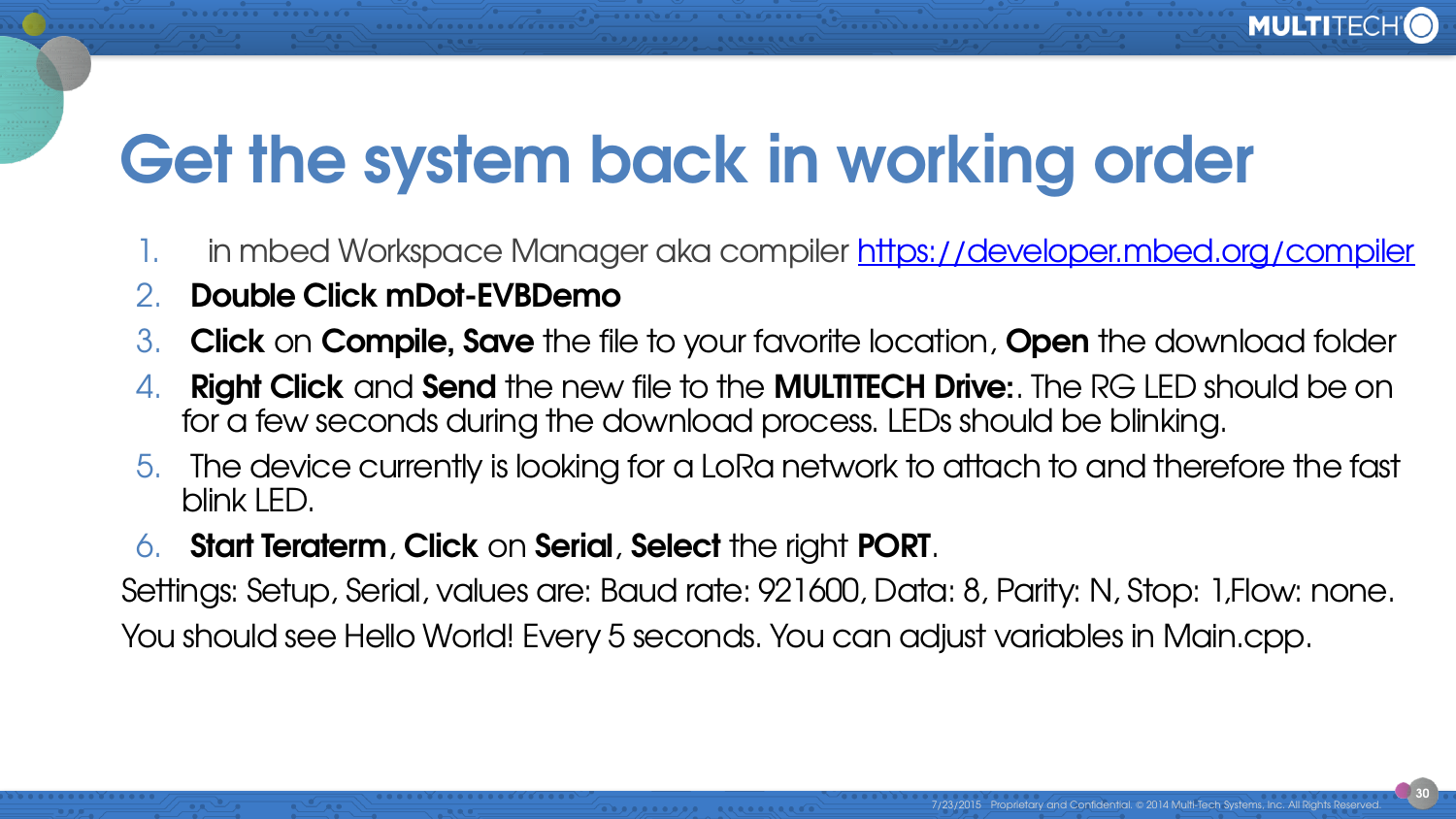

# Get the system back in working order
   in mbed Workspace Manager aka compiler https://developer.mbed.org/compiler
 Double Click mDot-EVBDemo
 Click on Compile, Save the file to your favorite location, Open the download folder
 Right Click and Send the new file to the MULTITECH Drive:. The RG LED should be on for a few seconds during the download process. LEDs should be blinking.
 The device currently is looking for a LoRa network to attach to and therefore the fast blink LED.
 Start Teraterm, Click on Serial, Select the right PORT.
Settings: Setup, Serial, values are: Baud rate: 921600, Data: 8, Parity: N, Stop: 1,Flow: none.
You should see Hello World! Every 5 seconds. You can adjust variables in Main.cpp.
30
7/23/2015
Proprietary and Confidential. © 2014 Multi-Tech Systems, Inc. All Rights Reserved.